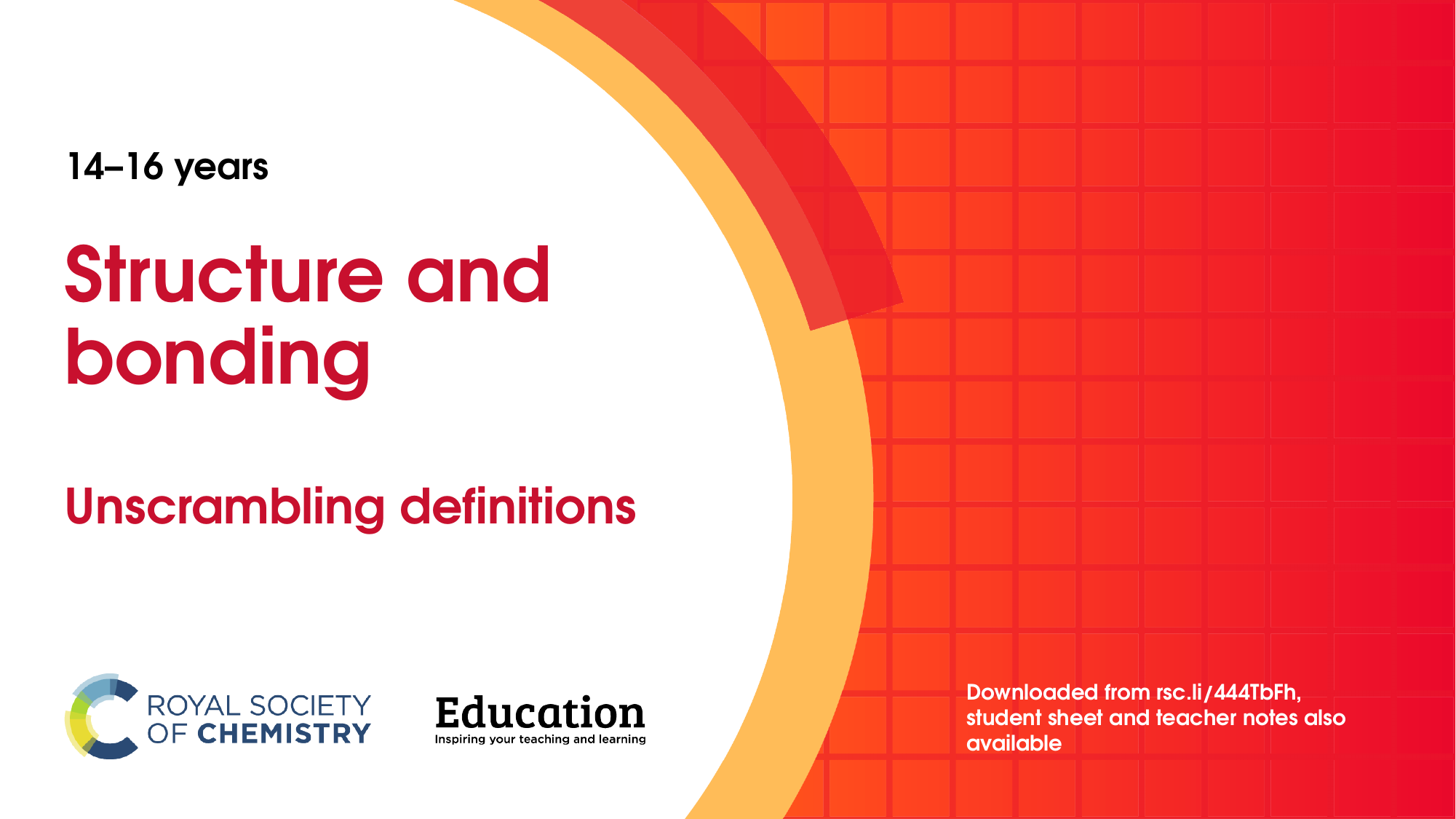

# 14–16 years
Structure and bonding

Unscrambling definitions